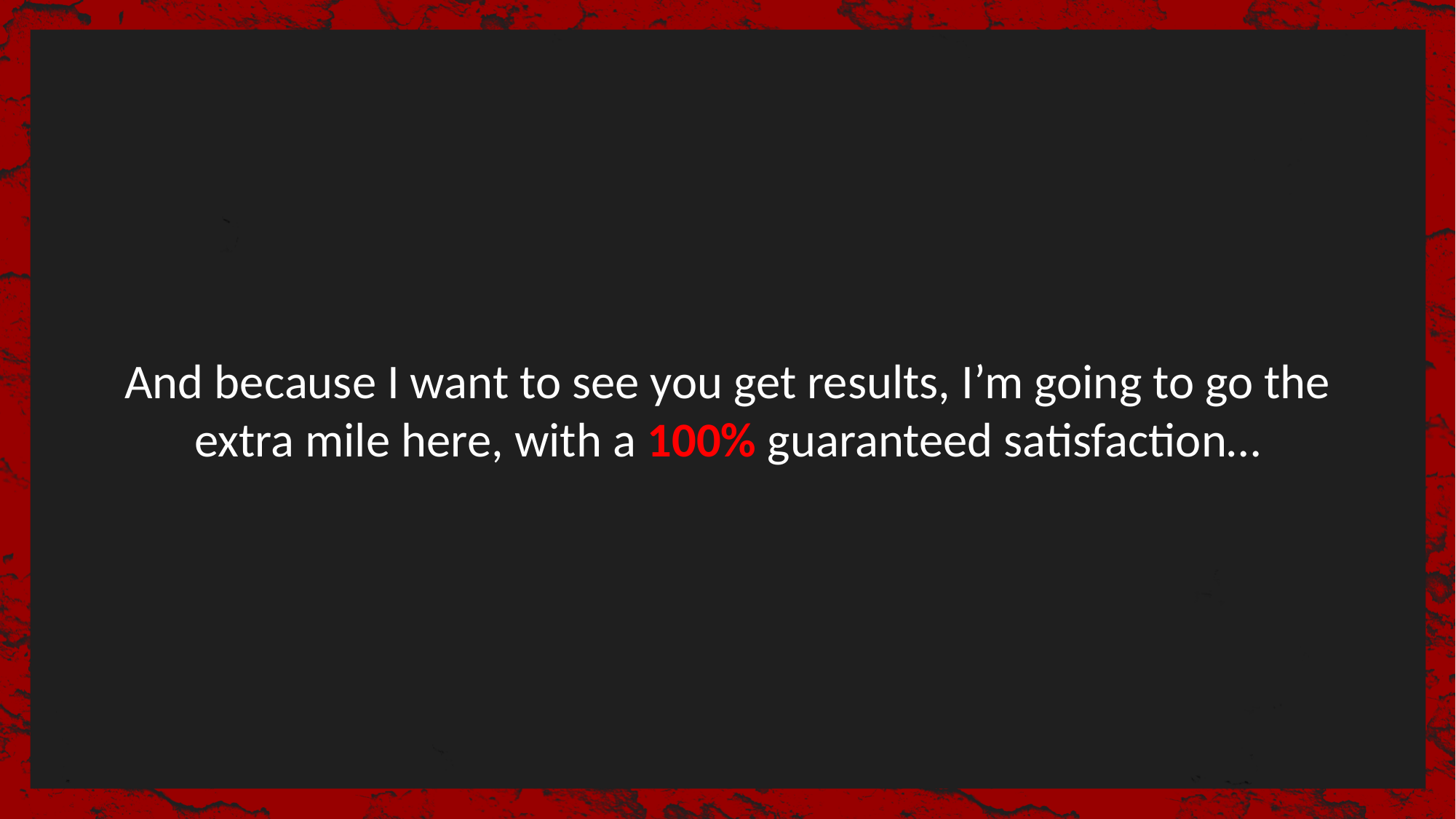

And because I want to see you get results, I’m going to go the extra mile here, with a 100% guaranteed satisfaction…